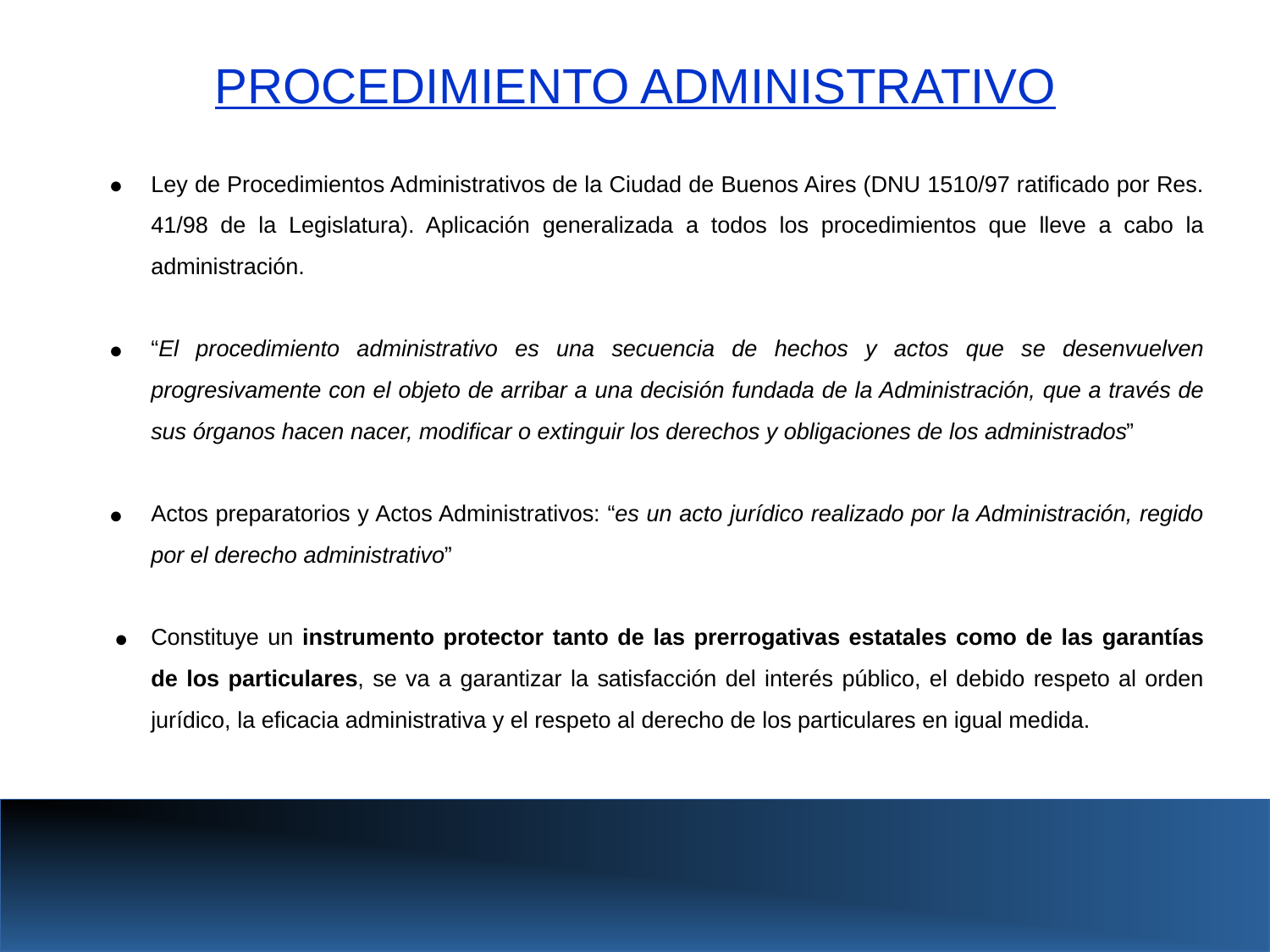

PROCEDIMIENTO ADMINISTRATIVO
Ley de Procedimientos Administrativos de la Ciudad de Buenos Aires (DNU 1510/97 ratificado por Res. 41/98 de la Legislatura). Aplicación generalizada a todos los procedimientos que lleve a cabo la administración.

“El procedimiento administrativo es una secuencia de hechos y actos que se desenvuelven progresivamente con el objeto de arribar a una decisión fundada de la Administración, que a través de sus órganos hacen nacer, modificar o extinguir los derechos y obligaciones de los administrados”

Actos preparatorios y Actos Administrativos: “es un acto jurídico realizado por la Administración, regido por el derecho administrativo”

Constituye un instrumento protector tanto de las prerrogativas estatales como de las garantías de los particulares, se va a garantizar la satisfacción del interés público, el debido respeto al orden jurídico, la eficacia administrativa y el respeto al derecho de los particulares en igual medida.